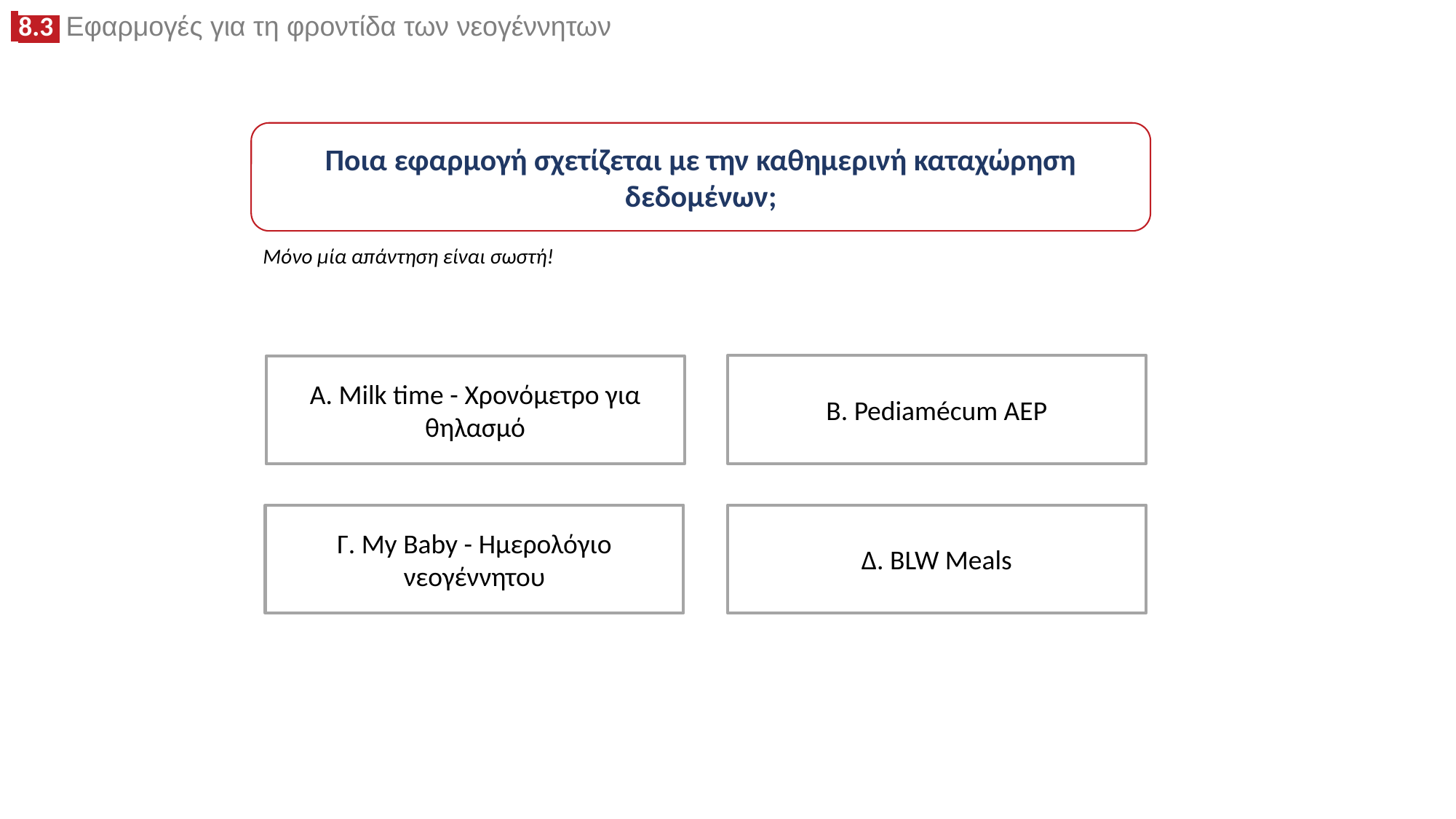

Ποια εφαρμογή σχετίζεται με την καθημερινή καταχώρηση δεδομένων;
Μόνο μία απάντηση είναι σωστή!
B. Pediamécum AEP
A. Milk time - Χρονόμετρο για θηλασμό
Γ. My Baby - Ημερολόγιο νεογέννητου
Δ. BLW Meals